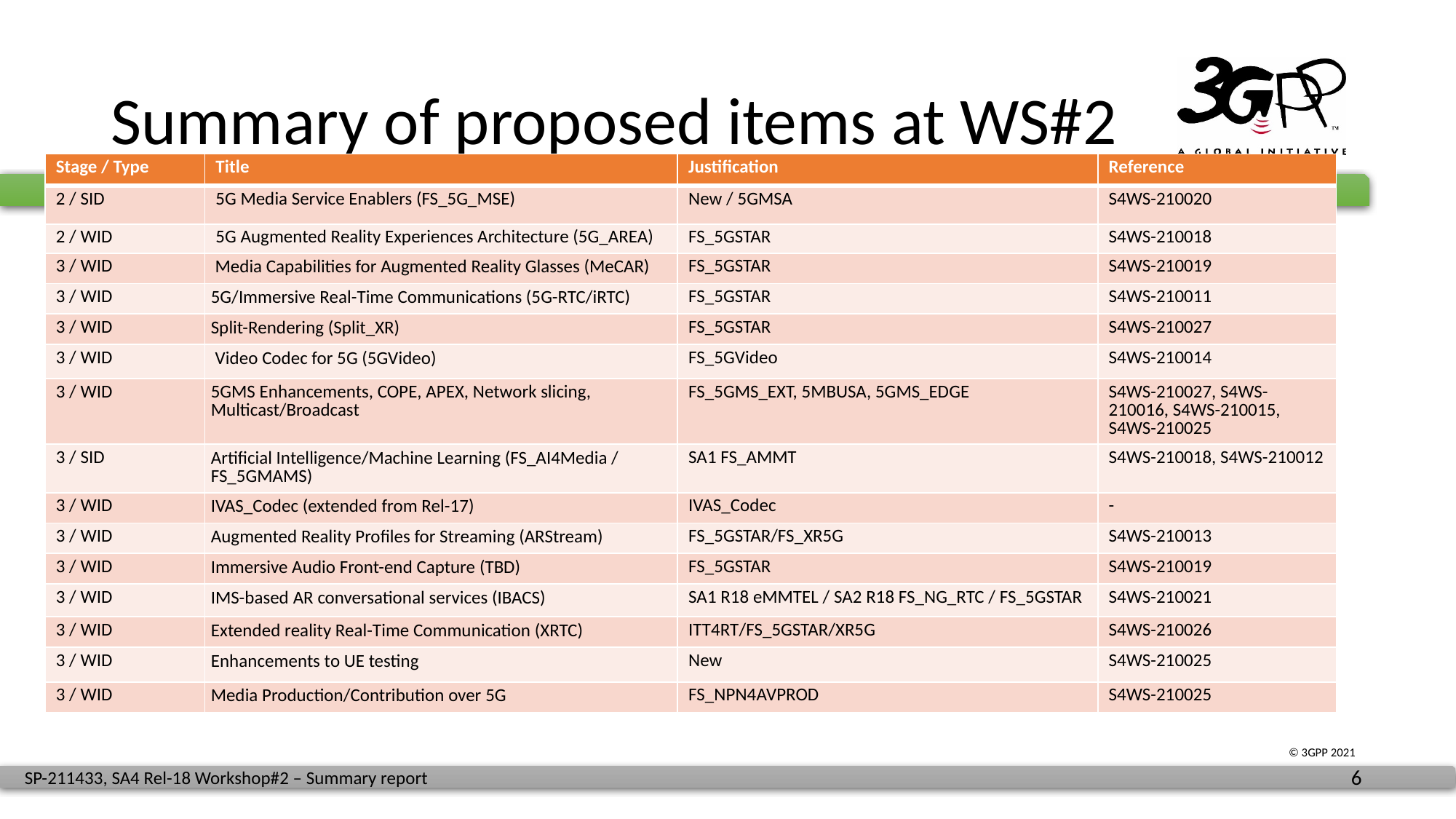

# Summary of proposed items at WS#2
| Stage / Type | Title | Justification | Reference |
| --- | --- | --- | --- |
| 2 / SID | 5G Media Service Enablers (FS\_5G\_MSE) | New / 5GMSA | S4WS-210020 |
| 2 / WID | 5G Augmented Reality Experiences Architecture (5G\_AREA) | FS\_5GSTAR | S4WS-210018 |
| 3 / WID | Media Capabilities for Augmented Reality Glasses (MeCAR) | FS\_5GSTAR | S4WS-210019 |
| 3 / WID | 5G/Immersive Real-Time Communications (5G-RTC/iRTC) | FS\_5GSTAR | S4WS-210011 |
| 3 / WID | Split-Rendering (Split\_XR) | FS\_5GSTAR | S4WS-210027 |
| 3 / WID | Video Codec for 5G (5GVideo) | FS\_5GVideo | S4WS-210014 |
| 3 / WID | 5GMS Enhancements, COPE, APEX, Network slicing, Multicast/Broadcast | FS\_5GMS\_EXT, 5MBUSA, 5GMS\_EDGE | S4WS-210027, S4WS-210016, S4WS-210015, S4WS-210025 |
| 3 / SID | Artificial Intelligence/Machine Learning (FS\_AI4Media / FS\_5GMAMS) | SA1 FS\_AMMT | S4WS-210018, S4WS-210012 |
| 3 / WID | IVAS\_Codec (extended from Rel-17) | IVAS\_Codec | - |
| 3 / WID | Augmented Reality Profiles for Streaming (ARStream) | FS\_5GSTAR/FS\_XR5G | S4WS-210013 |
| 3 / WID | Immersive Audio Front-end Capture (TBD) | FS\_5GSTAR | S4WS-210019 |
| 3 / WID | IMS-based AR conversational services (IBACS) | SA1 R18 eMMTEL / SA2 R18 FS\_NG\_RTC / FS\_5GSTAR | S4WS-210021 |
| 3 / WID | Extended reality Real-Time Communication (XRTC) | ITT4RT/FS\_5GSTAR/XR5G | S4WS-210026 |
| 3 / WID | Enhancements to UE testing | New | S4WS-210025 |
| 3 / WID | Media Production/Contribution over 5G | FS\_NPN4AVPROD | S4WS-210025 |